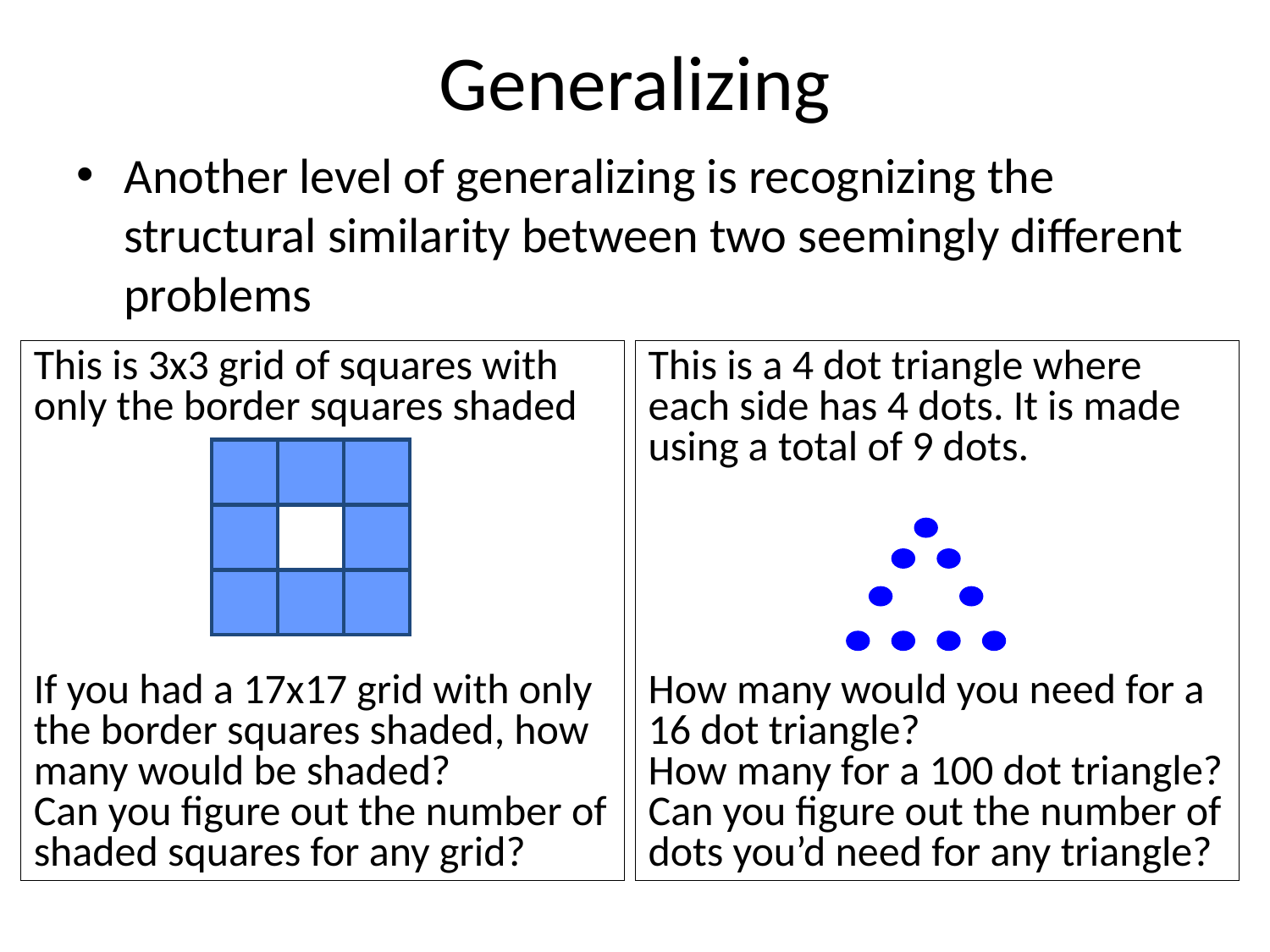

# Generalizing
Another level of generalizing is recognizing the structural similarity between two seemingly different problems

This is 3x3 grid of squares with only the border squares shaded

If you had a 17x17 grid with only the border squares shaded, how many would be shaded?
Can you figure out the number of shaded squares for any grid?
This is a 4 dot triangle where each side has 4 dots. It is made using a total of 9 dots.

How many would you need for a 16 dot triangle?
How many for a 100 dot triangle?
Can you figure out the number of dots you’d need for any triangle?